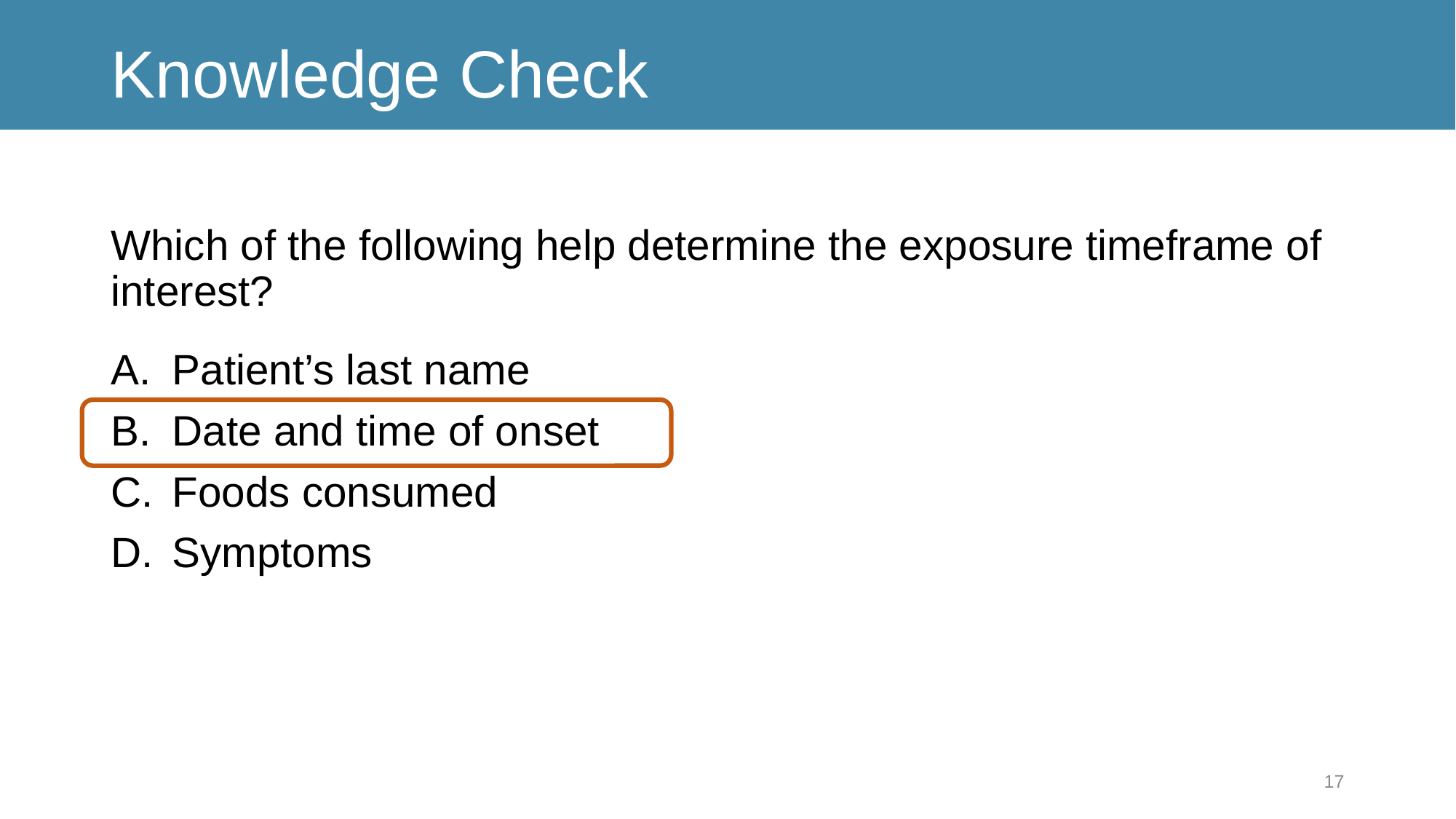

# Knowledge Check
Which of the following help determine the exposure timeframe of interest?
Patient’s last name
Date and time of onset
Foods consumed
Symptoms

17